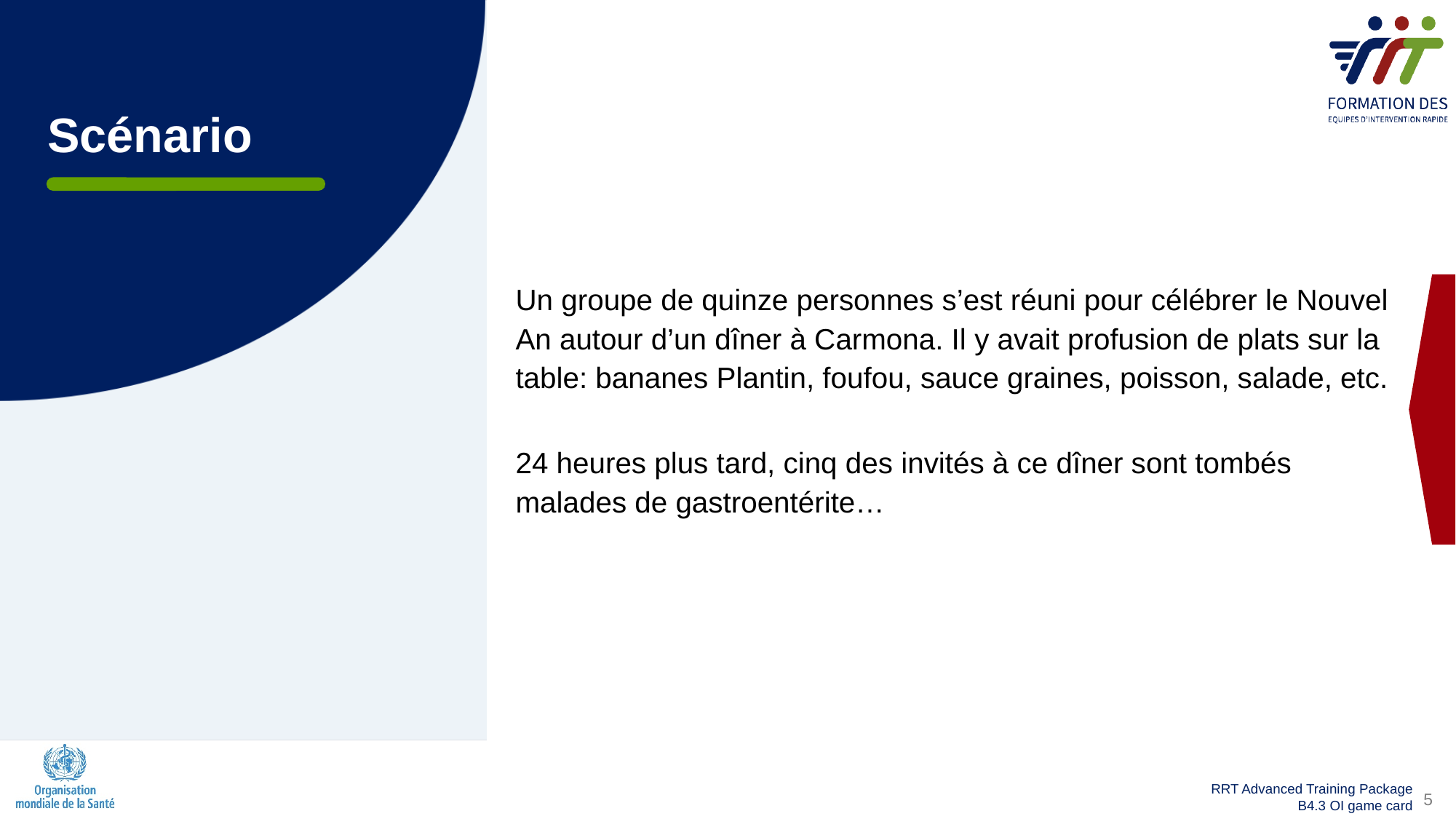

Scénario
Un groupe de quinze personnes s’est réuni pour célébrer le Nouvel An autour d’un dîner à Carmona. Il y avait profusion de plats sur la table: bananes Plantin, foufou, sauce graines, poisson, salade, etc.

24 heures plus tard, cinq des invités à ce dîner sont tombés malades de gastroentérite…